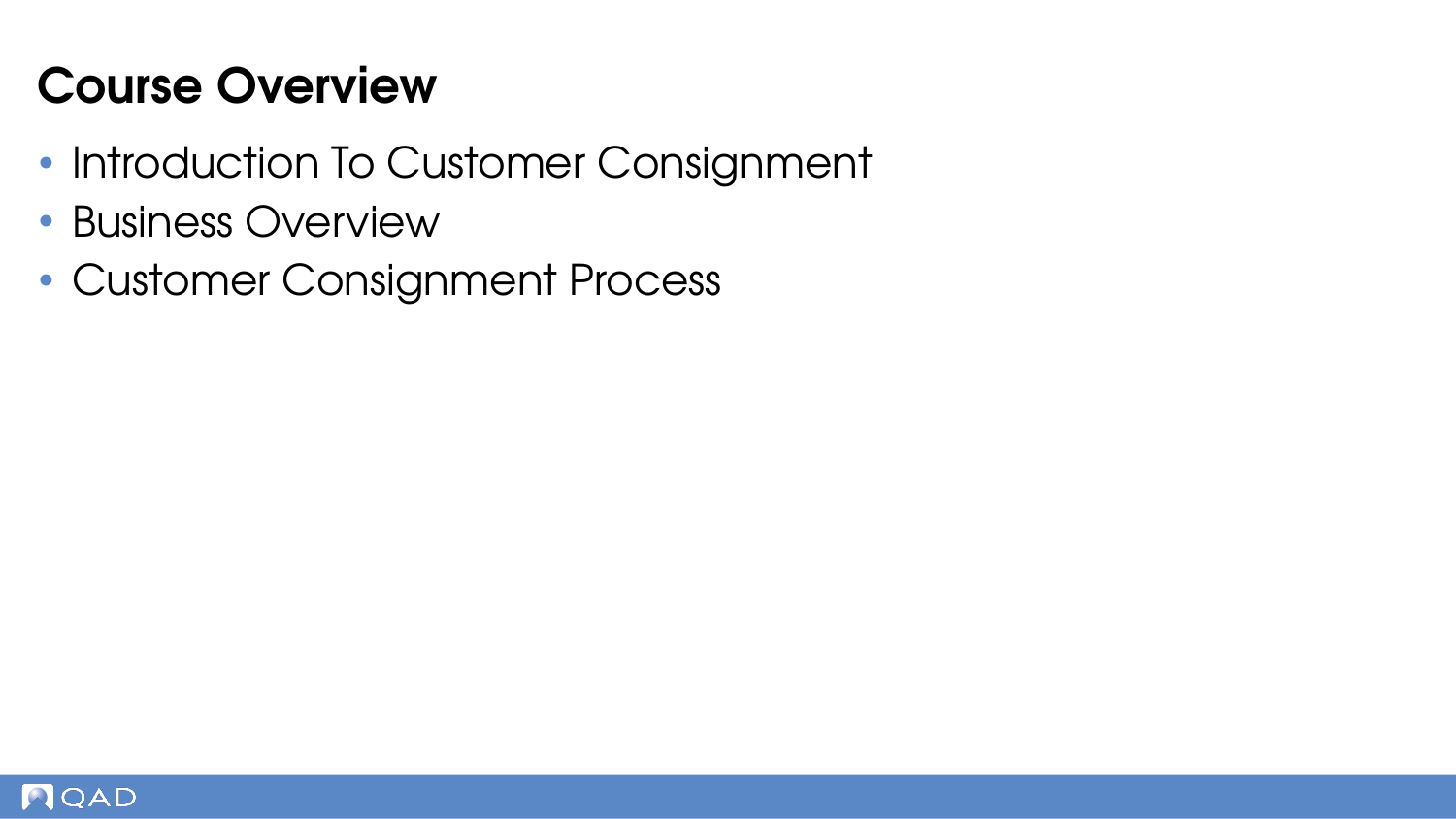

# Course Overview
Introduction To Customer Consignment
Business Overview
Customer Consignment Process

136